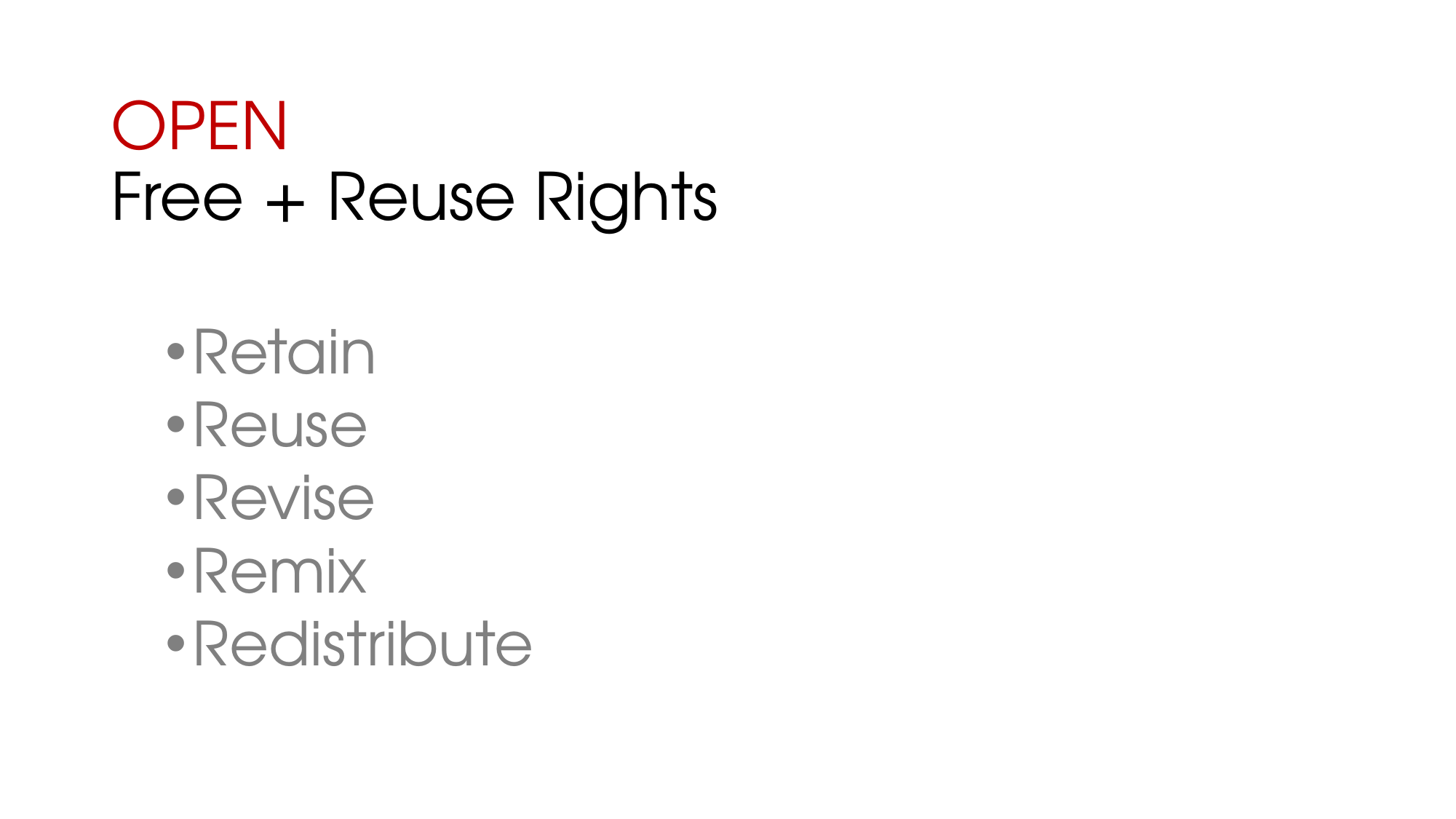

# OPEN Free + Reuse Rights
Retain
Reuse
Revise
Remix
Redistribute